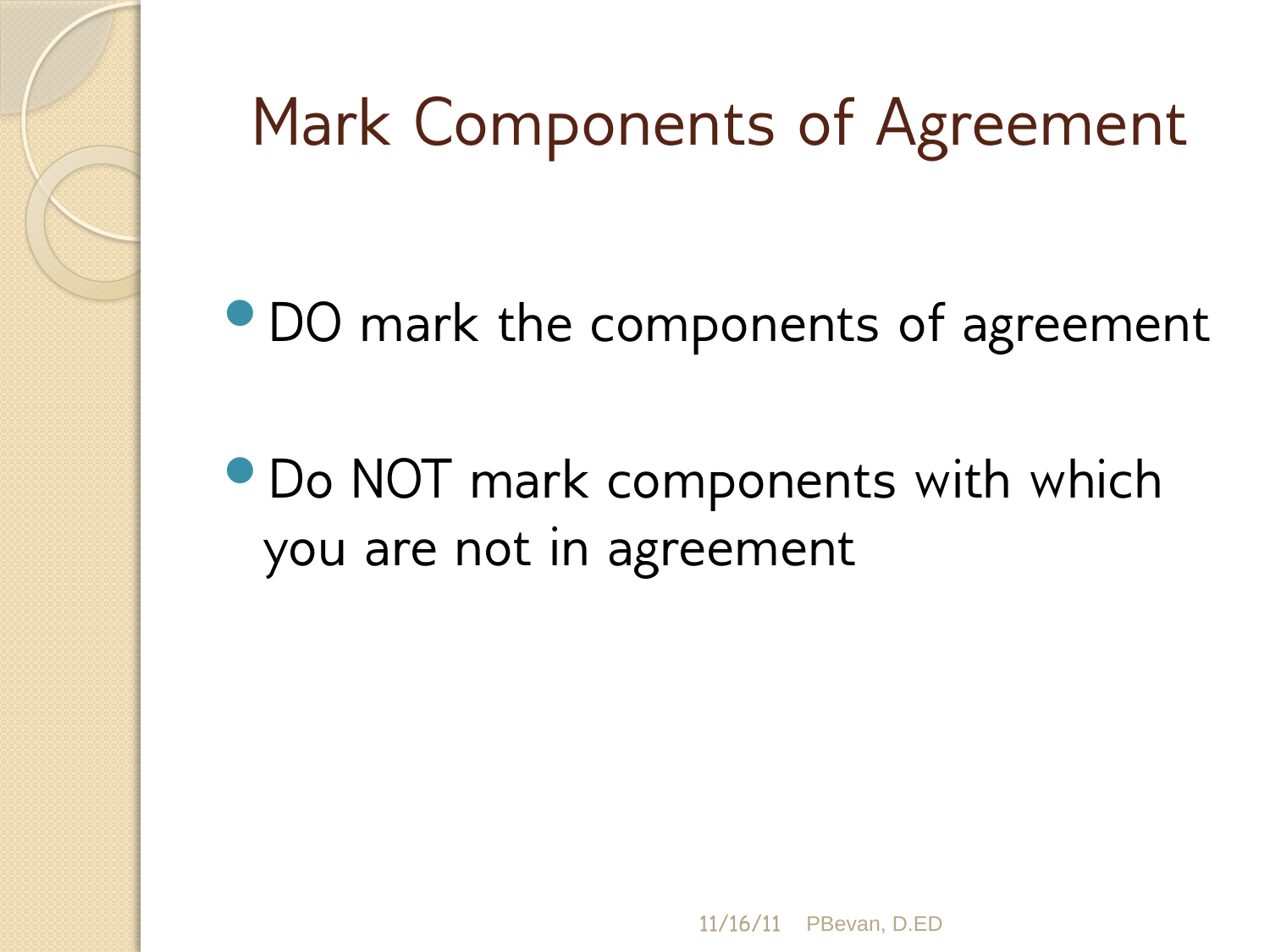

# Mark Components of Agreement

DO mark the components of agreement

Do NOT mark components with which you are not in agreement

11/16/11
PBevan, D.ED